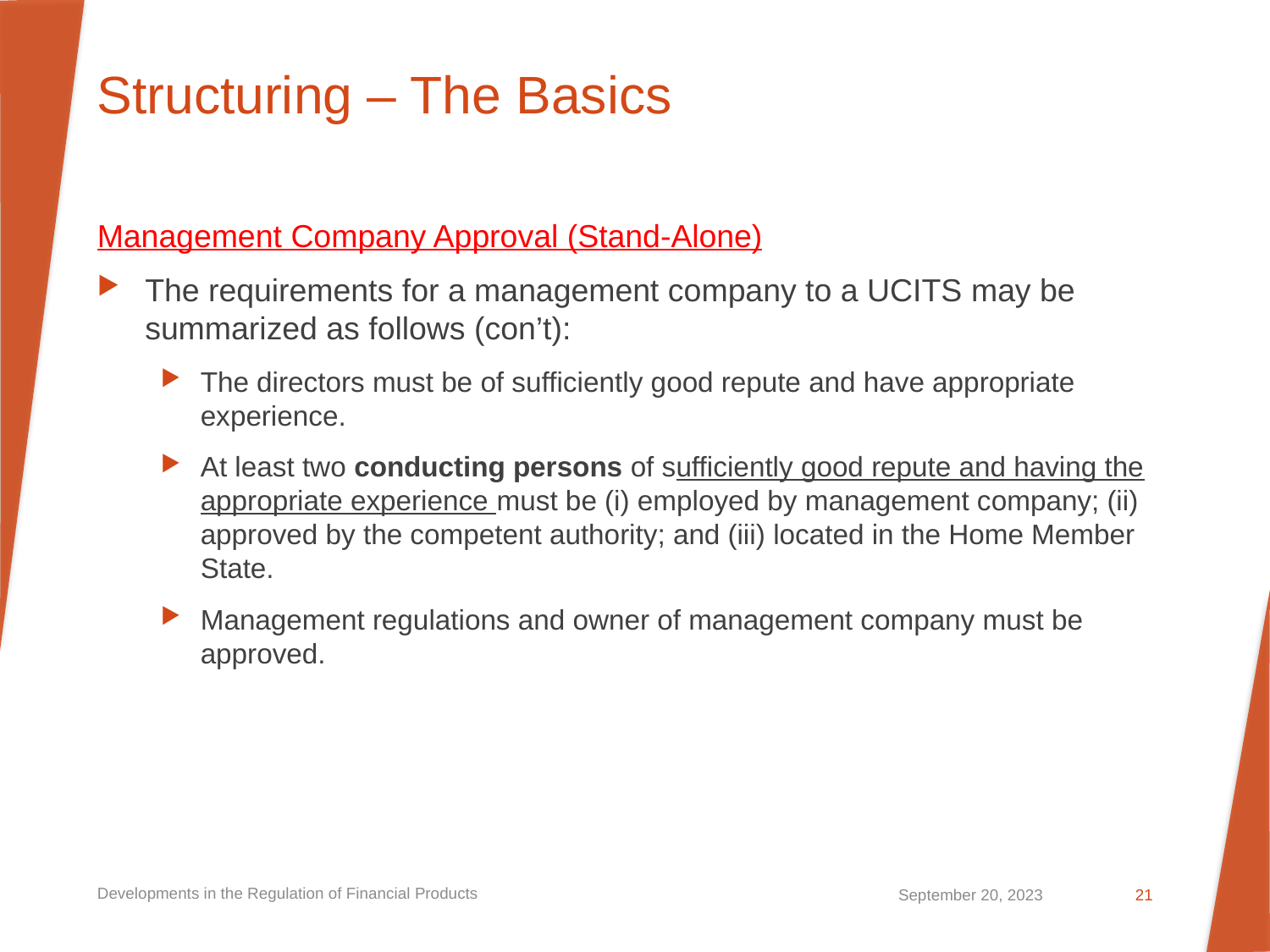

# Structuring – The Basics
Management Company Approval (Stand-Alone)
The requirements for a management company to a UCITS may be summarized as follows (con’t):
The directors must be of sufficiently good repute and have appropriate experience.
At least two conducting persons of sufficiently good repute and having the appropriate experience must be (i) employed by management company; (ii) approved by the competent authority; and (iii) located in the Home Member State.
Management regulations and owner of management company must be approved.

Developments in the Regulation of Financial Products
September 20, 2023
21